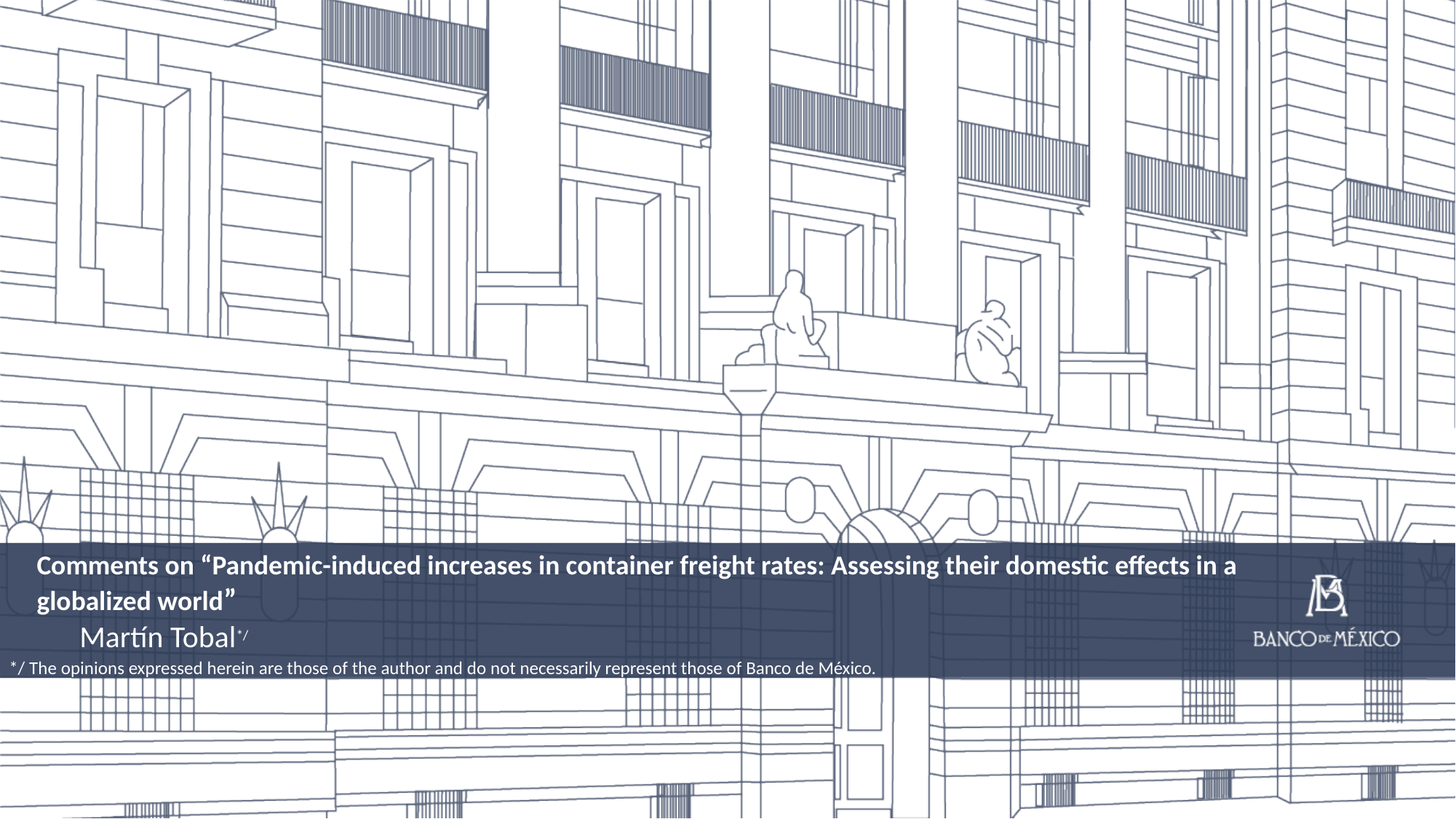

Comments on “Pandemic-induced increases in container freight rates: Assessing their domestic effects in a globalized world”
Martín Tobal*/
*/ The opinions expressed herein are those of the author and do not necessarily represent those of Banco de México.